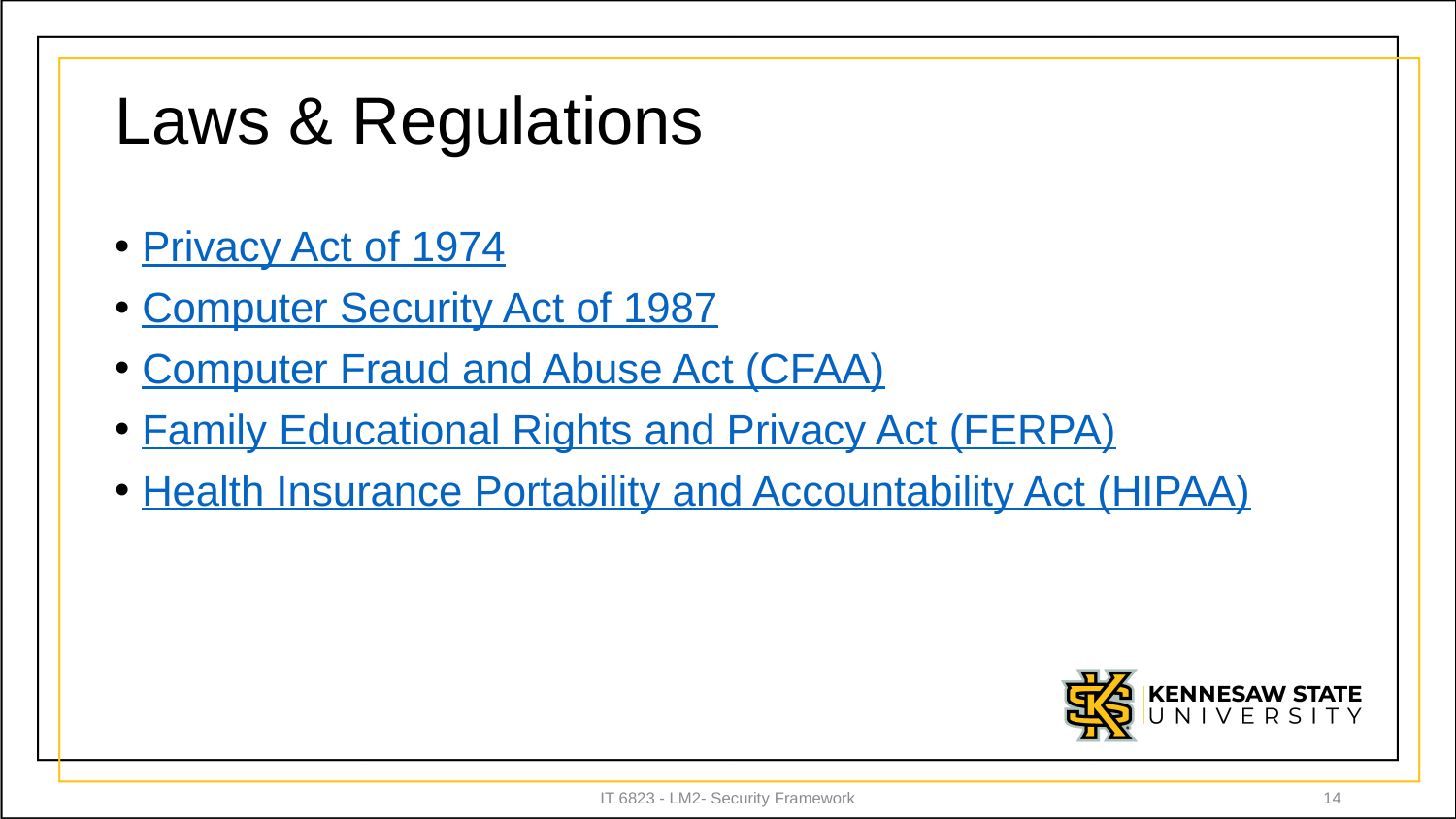

# Laws & Regulations
Privacy Act of 1974
Computer Security Act of 1987
Computer Fraud and Abuse Act (CFAA)
Family Educational Rights and Privacy Act (FERPA)
Health Insurance Portability and Accountability Act (HIPAA)
IT 6823 - LM2- Security Framework
14